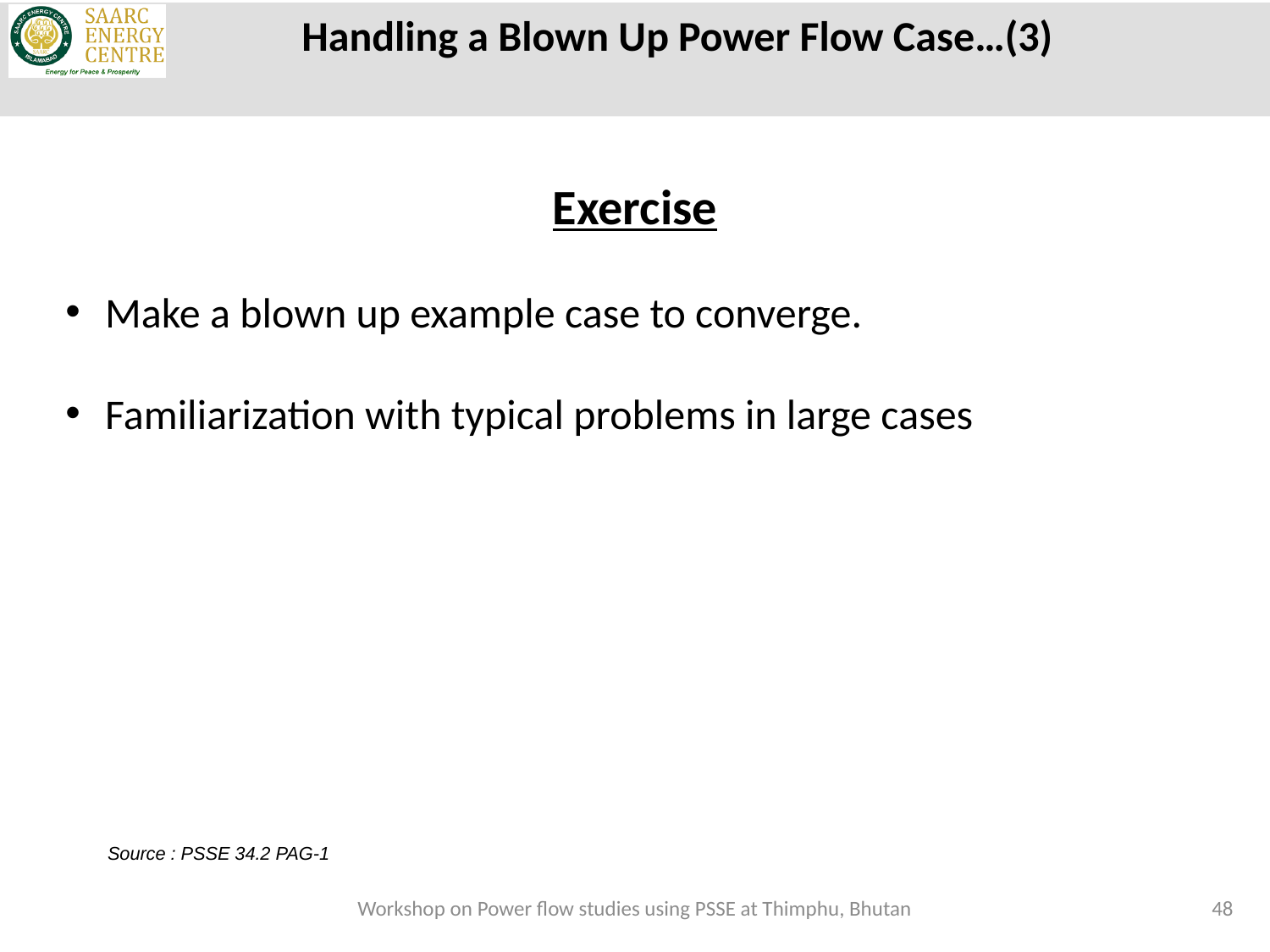

Handling a Blown Up Power Flow Case…(3)

Exercise

Make a blown up example case to converge.

Familiarization with typical problems in large cases
Source : PSSE 34.2 PAG-1
Workshop on Power flow studies using PSSE at Thimphu, Bhutan
48